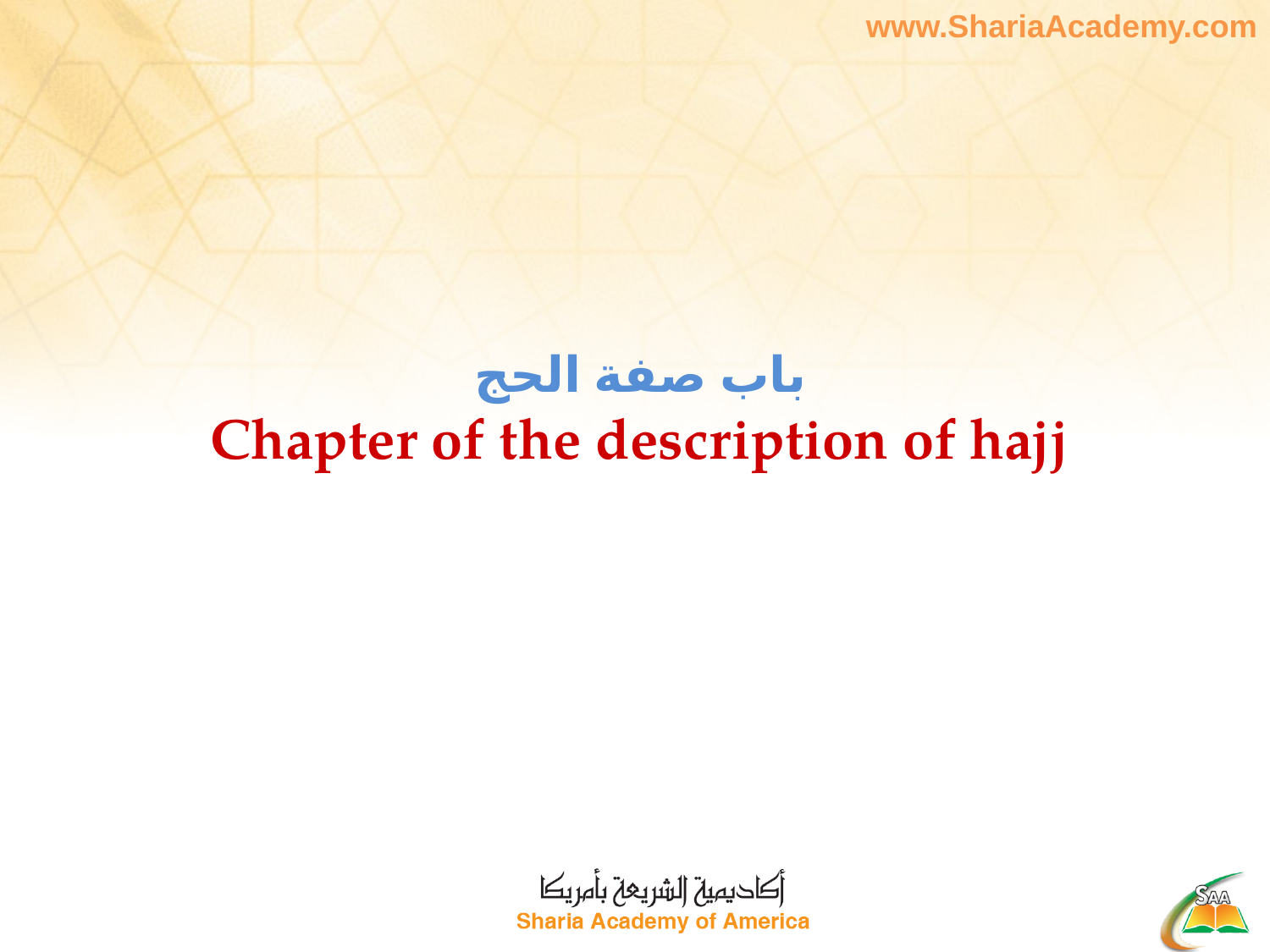

# باب صفة الحج Chapter of the description of hajj